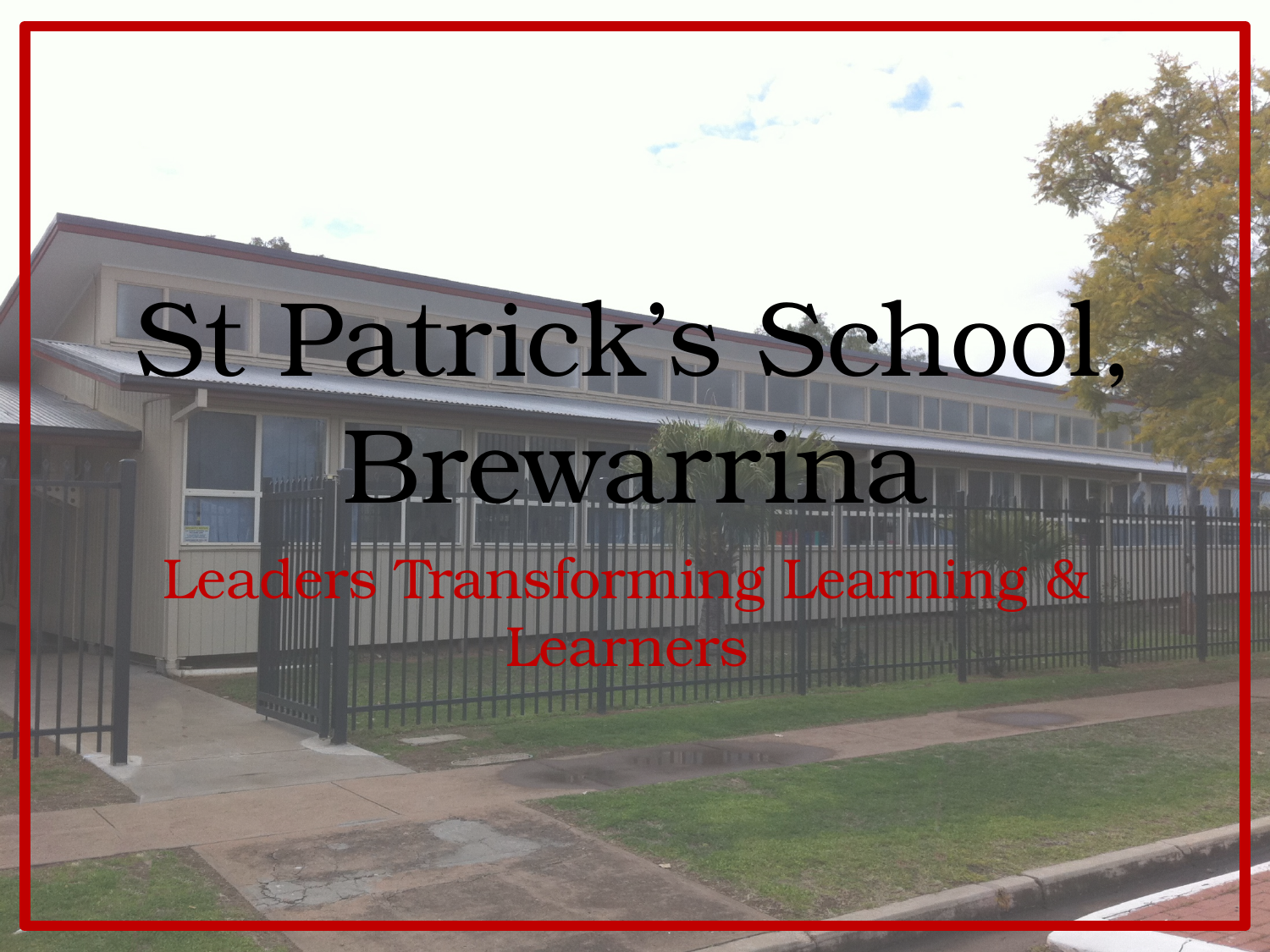

# St Patrick’s School, Brewarrina
Leaders Transforming Learning & Learners